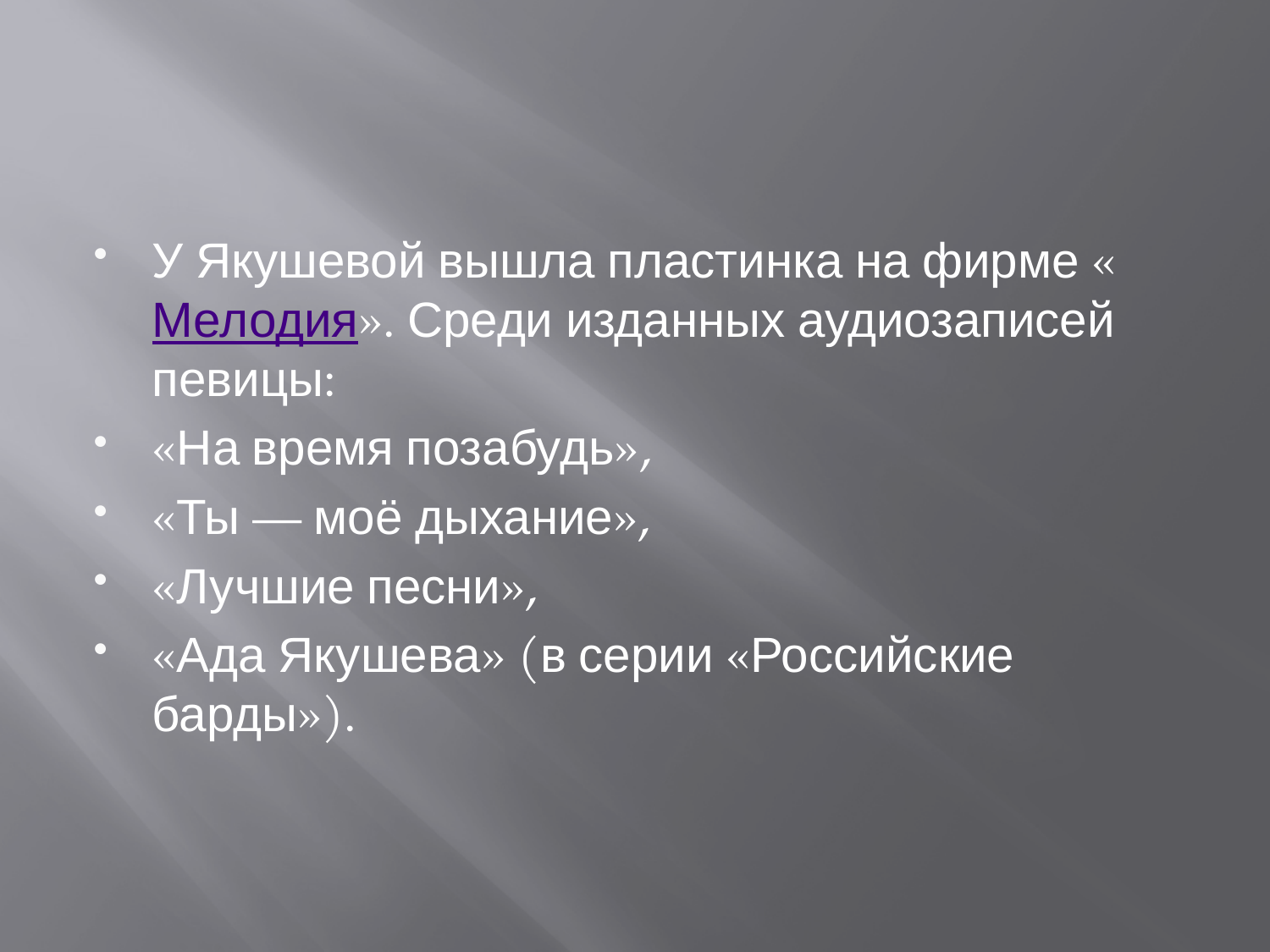

#
У Якушевой вышла пластинка на фирме «Мелодия». Среди изданных аудиозаписей певицы:
«На время позабудь»,
«Ты — моё дыхание»,
«Лучшие песни»,
«Ада Якушева» (в серии «Российские барды»).